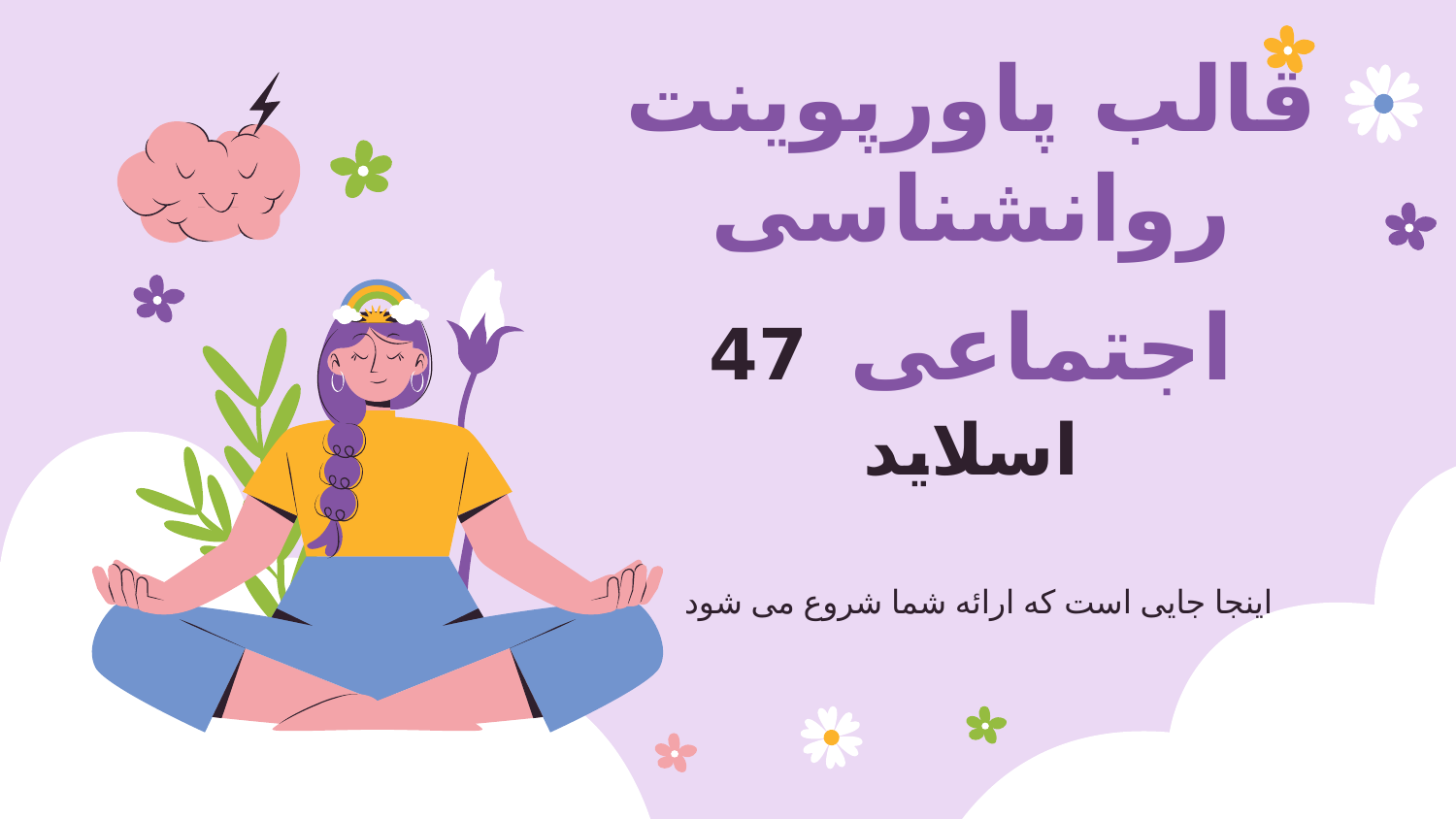

# قالب پاورپوینت روانشناسی اجتماعی 47 اسلاید

اینجا جایی است که ارائه شما شروع می شود